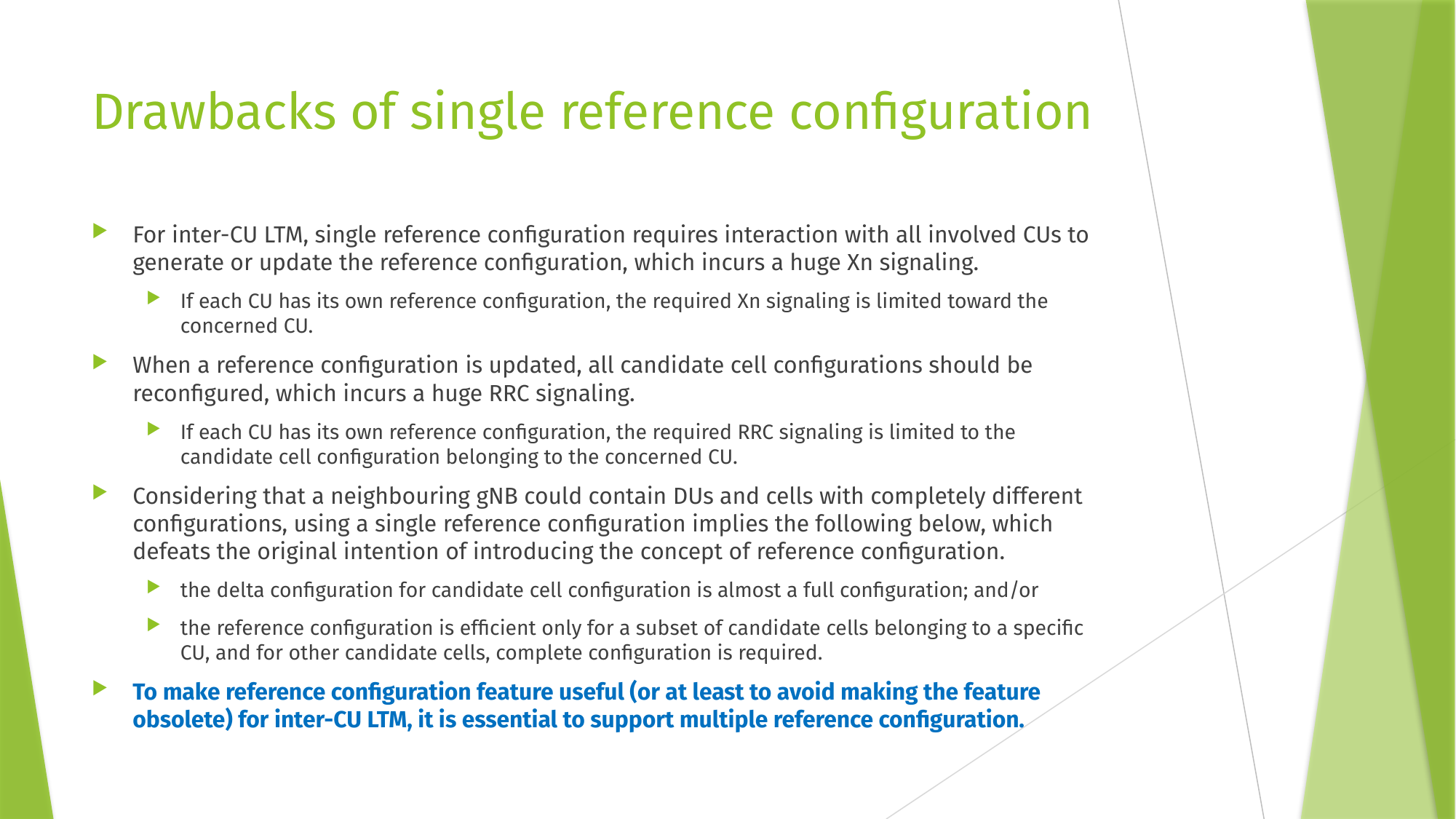

# Drawbacks of single reference configuration
For inter-CU LTM, single reference configuration requires interaction with all involved CUs to generate or update the reference configuration, which incurs a huge Xn signaling.
If each CU has its own reference configuration, the required Xn signaling is limited toward the concerned CU.
When a reference configuration is updated, all candidate cell configurations should be reconfigured, which incurs a huge RRC signaling.
If each CU has its own reference configuration, the required RRC signaling is limited to the candidate cell configuration belonging to the concerned CU.
Considering that a neighbouring gNB could contain DUs and cells with completely different configurations, using a single reference configuration implies the following below, which defeats the original intention of introducing the concept of reference configuration.
the delta configuration for candidate cell configuration is almost a full configuration; and/or
the reference configuration is efficient only for a subset of candidate cells belonging to a specific CU, and for other candidate cells, complete configuration is required.
To make reference configuration feature useful (or at least to avoid making the feature obsolete) for inter-CU LTM, it is essential to support multiple reference configuration.